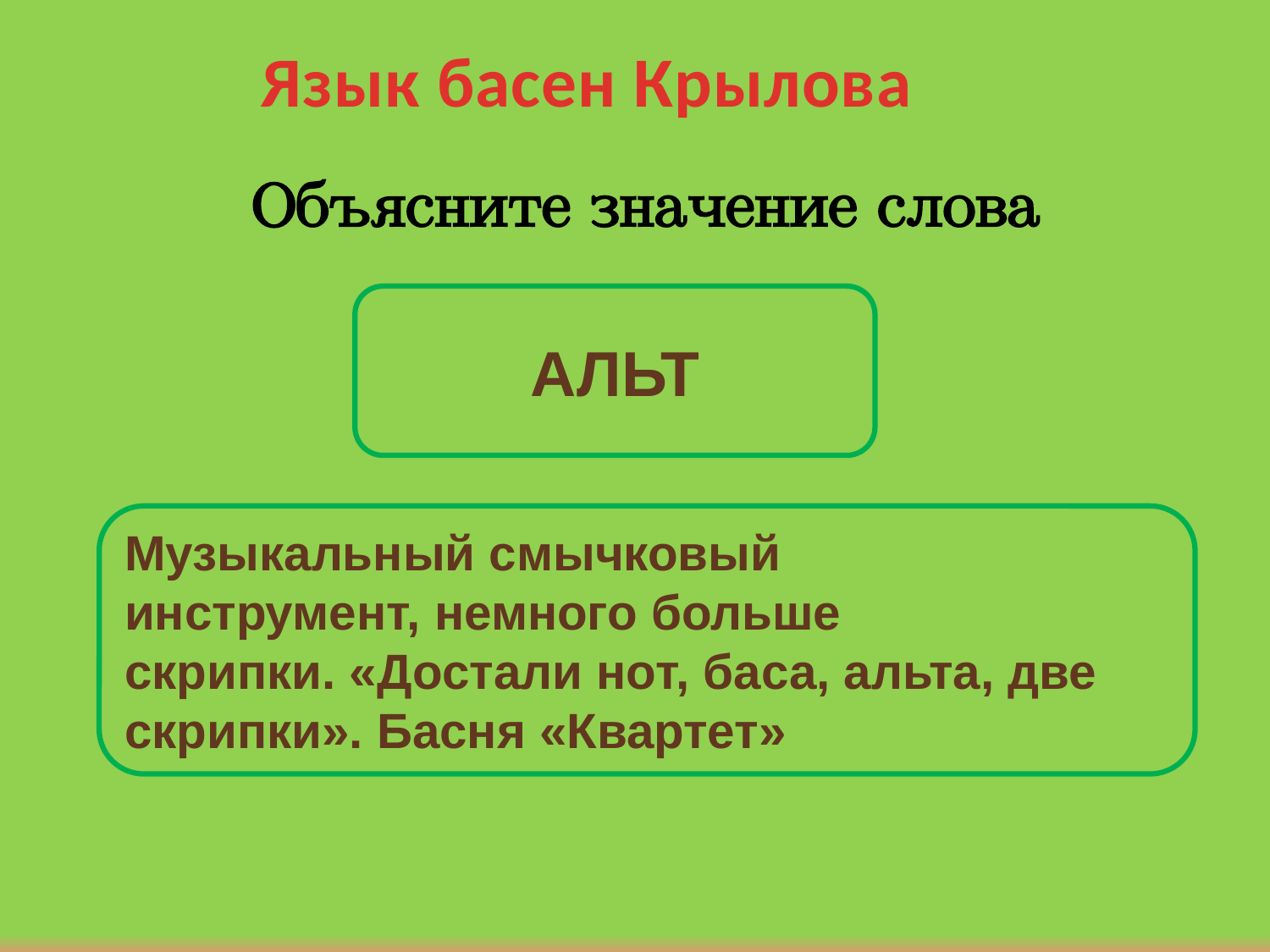

Язык басен Крылова
Объясните значение слова

АЛЬТ
Музыкальный смычковый
инструмент, немного больше
скрипки. «Достали нот, баса, альта, две
скрипки». Басня «Квартет»